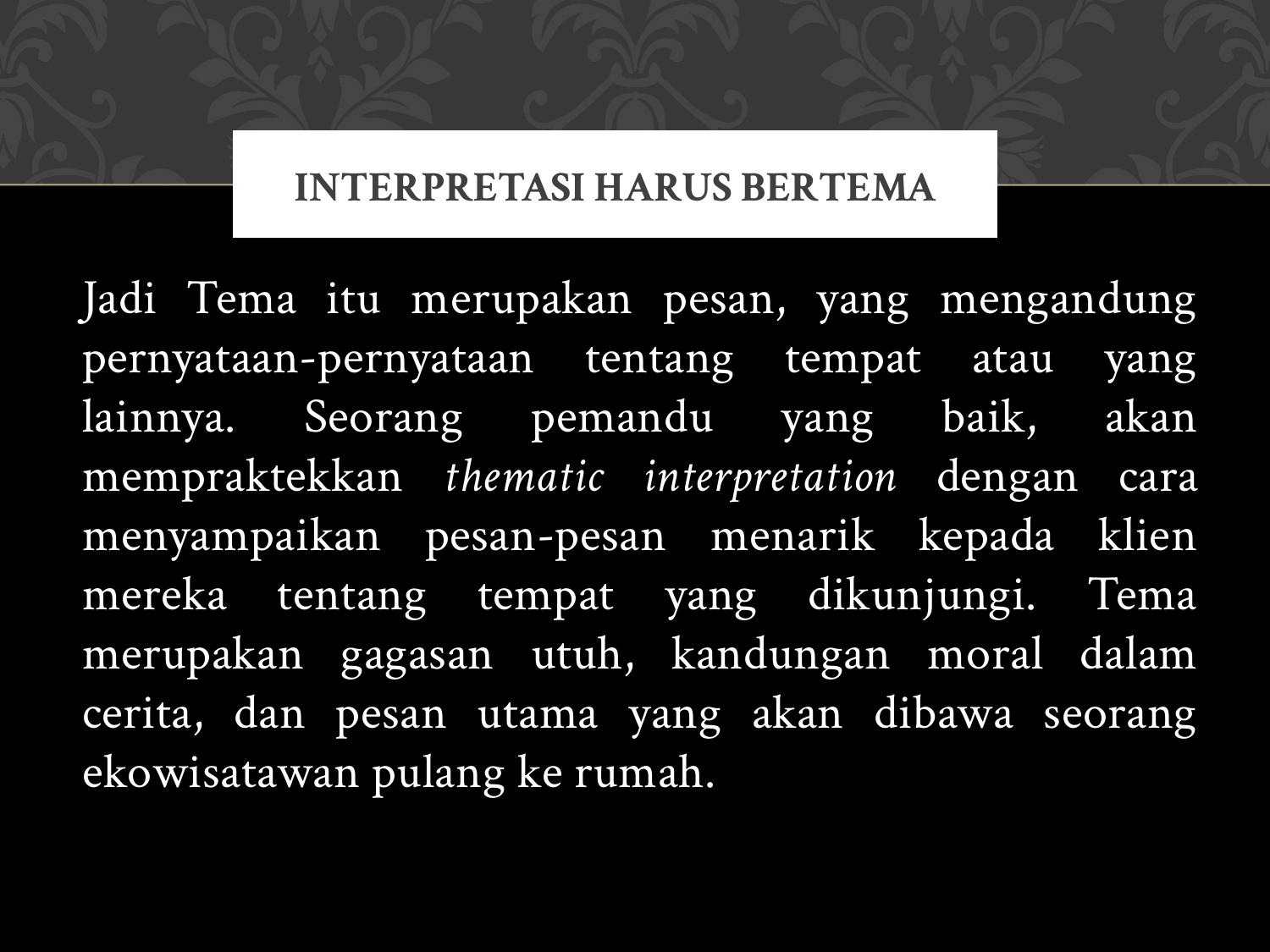

# Interpretasi harus bertema
Jadi Tema itu merupakan pesan, yang mengandung pernyataan-pernyataan tentang tempat atau yang lainnya. Seorang pemandu yang baik, akan mempraktekkan thematic interpretation dengan cara menyampaikan pesan-pesan menarik kepada klien mereka tentang tempat yang dikunjungi. Tema merupakan gagasan utuh, kandungan moral dalam cerita, dan pesan utama yang akan dibawa seorang ekowisatawan pulang ke rumah.